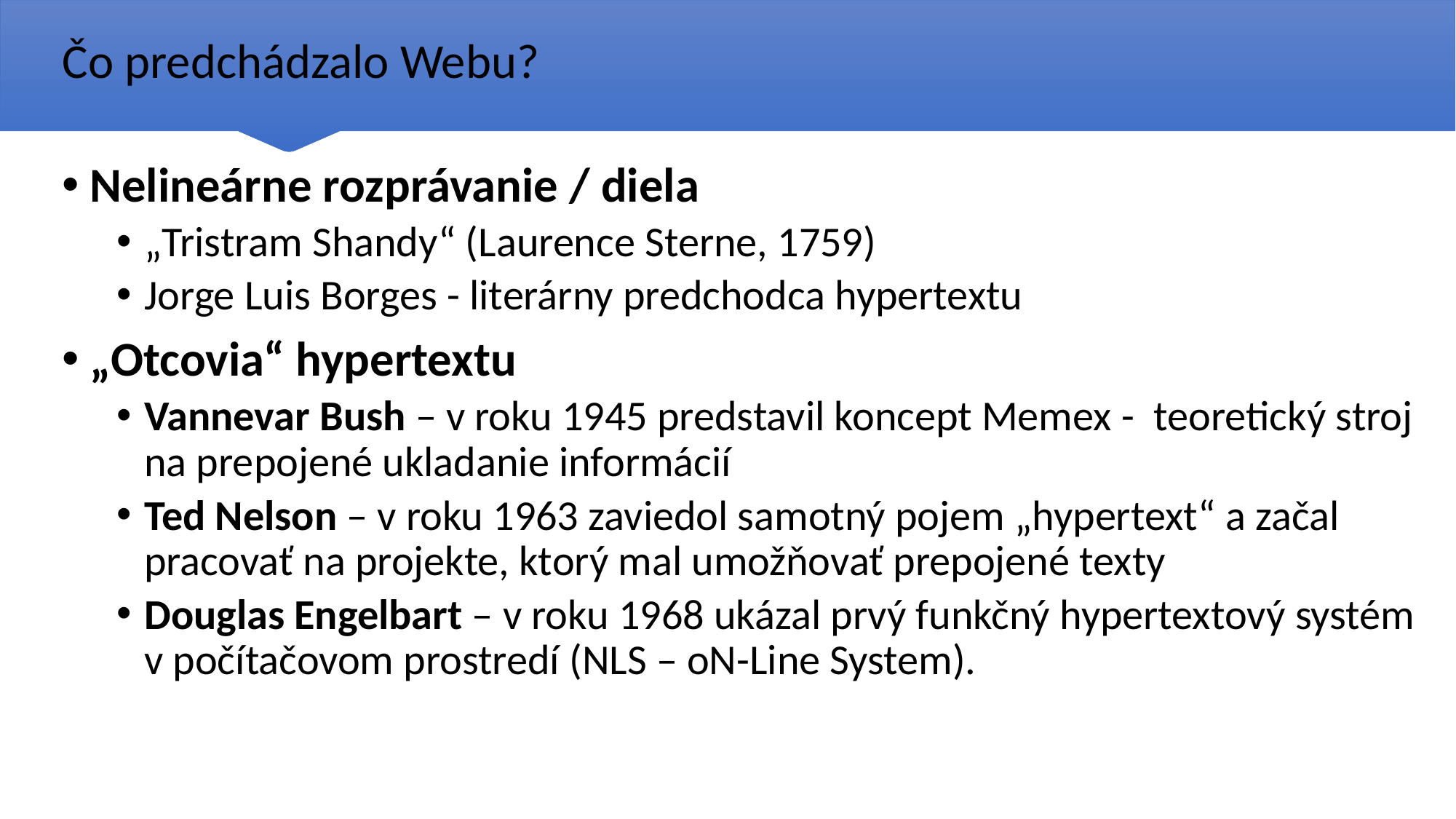

# Čo predchádzalo Webu?
Nelineárne rozprávanie / diela
„Tristram Shandy“ (Laurence Sterne, 1759)
Jorge Luis Borges - literárny predchodca hypertextu
„Otcovia“ hypertextu
Vannevar Bush – v roku 1945 predstavil koncept Memex -  teoretický stroj na prepojené ukladanie informácií
Ted Nelson – v roku 1963 zaviedol samotný pojem „hypertext“ a začal pracovať na projekte, ktorý mal umožňovať prepojené texty
Douglas Engelbart – v roku 1968 ukázal prvý funkčný hypertextový systém v počítačovom prostredí (NLS – oN-Line System).